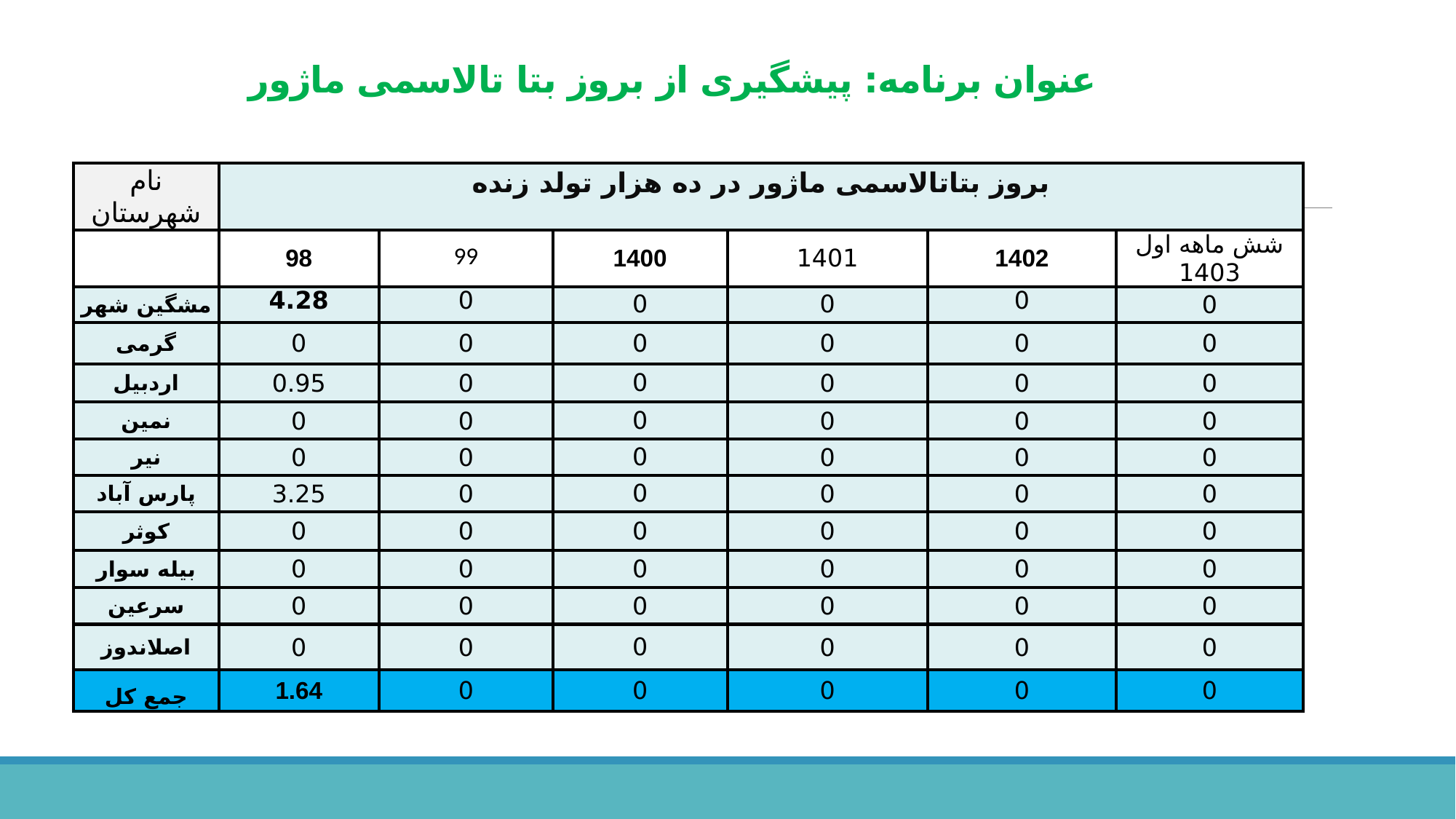

# عنوان برنامه: پیشگیری از بروز بتا تالاسمی ماژور
| نام شهرستان | بروز بتاتالاسمی ماژور در ده هزار تولد زنده |  |  |  |  |  |
| --- | --- | --- | --- | --- | --- | --- |
|  | 98 | 99 | 1400 | 1401 | 1402 | شش ماهه اول 1403 |
| مشگین شهر | 4.28 | 0 | 0 | 0 | 0 | 0 |
| گرمی | 0 | 0 | 0 | 0 | 0 | 0 |
| اردبیل | 0.95 | 0 | 0 | 0 | 0 | 0 |
| نمین | 0 | 0 | 0 | 0 | 0 | 0 |
| نیر | 0 | 0 | 0 | 0 | 0 | 0 |
| پارس آباد | 3.25 | 0 | 0 | 0 | 0 | 0 |
| کوثر | 0 | 0 | 0 | 0 | 0 | 0 |
| بیله سوار | 0 | 0 | 0 | 0 | 0 | 0 |
| سرعین | 0 | 0 | 0 | 0 | 0 | 0 |
| اصلاندوز | 0 | 0 | 0 | 0 | 0 | 0 |
| جمع کل | 1.64 | 0 | 0 | 0 | 0 | 0 |